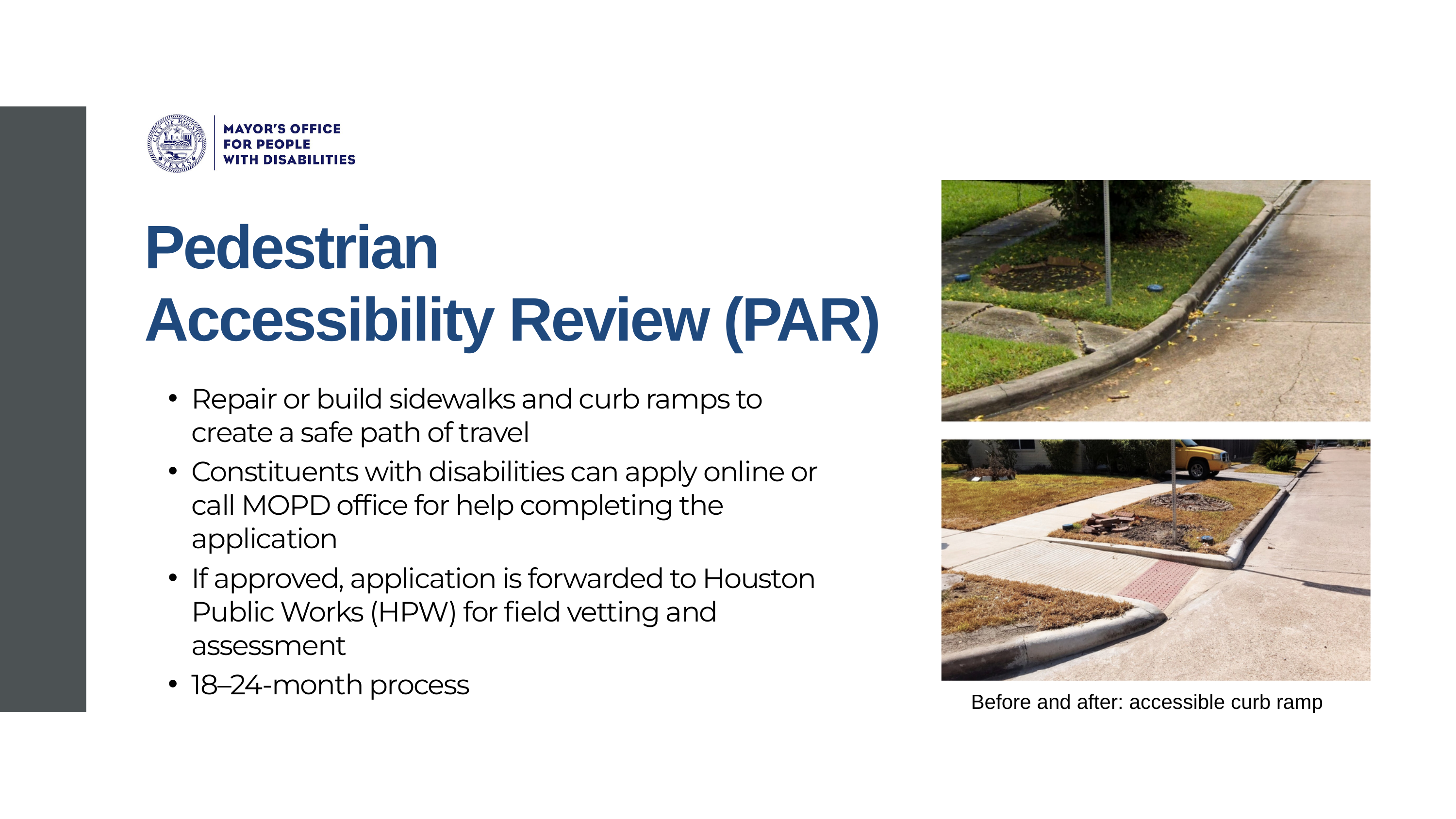

Pedestrian
Accessibility Review (PAR)
Repair or build sidewalks and curb ramps to create a safe path of travel
Constituents with disabilities can apply online or call MOPD office for help completing the application
If approved, application is forwarded to Houston Public Works (HPW) for field vetting and assessment
18–24-month process
Before and after: accessible curb ramp